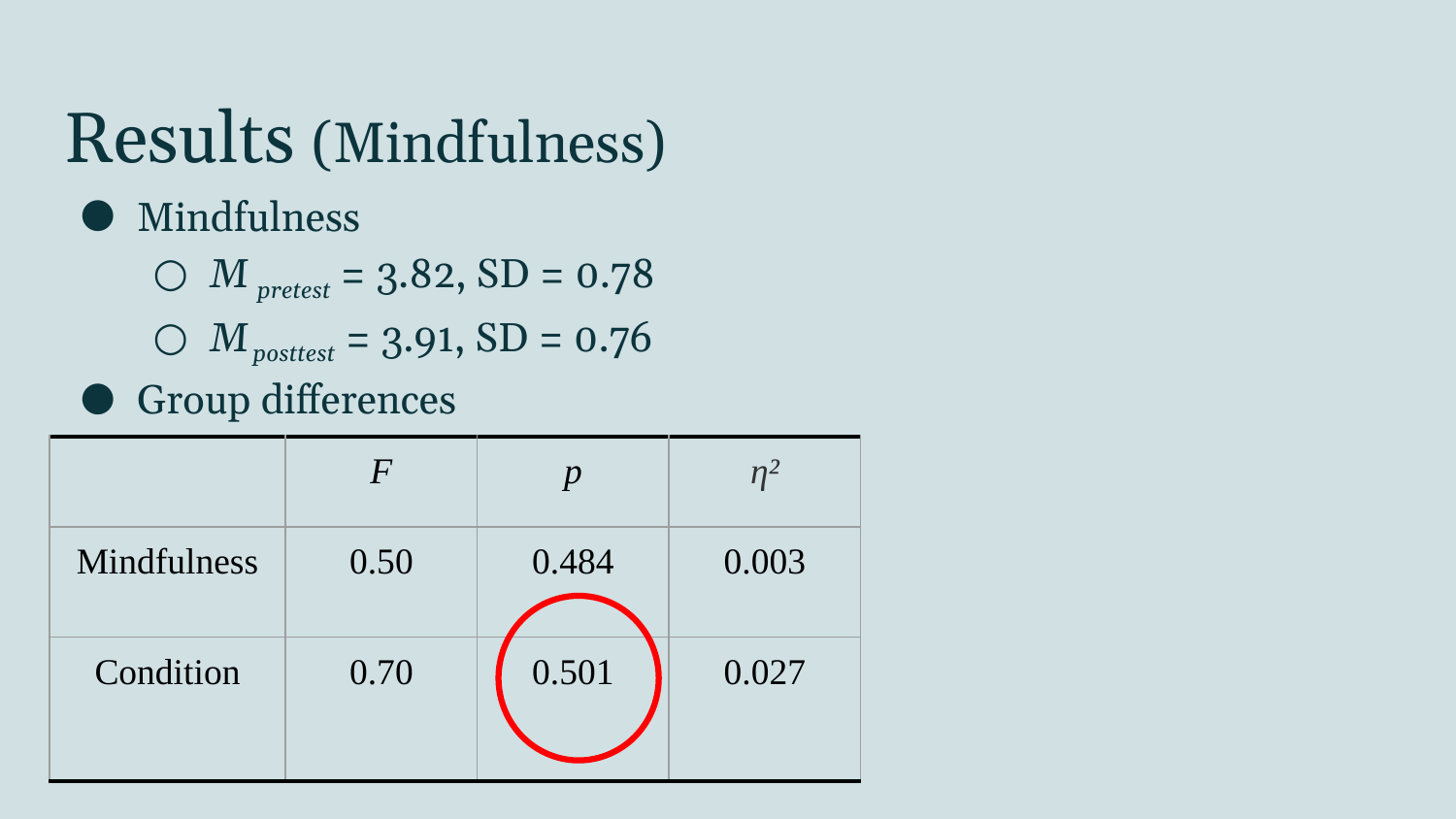

# Results (Mindfulness)
Mindfulness
M pretest = 3.82, SD = 0.78
M posttest = 3.91, SD = 0.76
Group differences

|  | F | p | η² |
| --- | --- | --- | --- |
| Mindfulness | 0.50 | 0.484 | 0.003 |
| Condition | 0.70 | 0.501 | 0.027 |